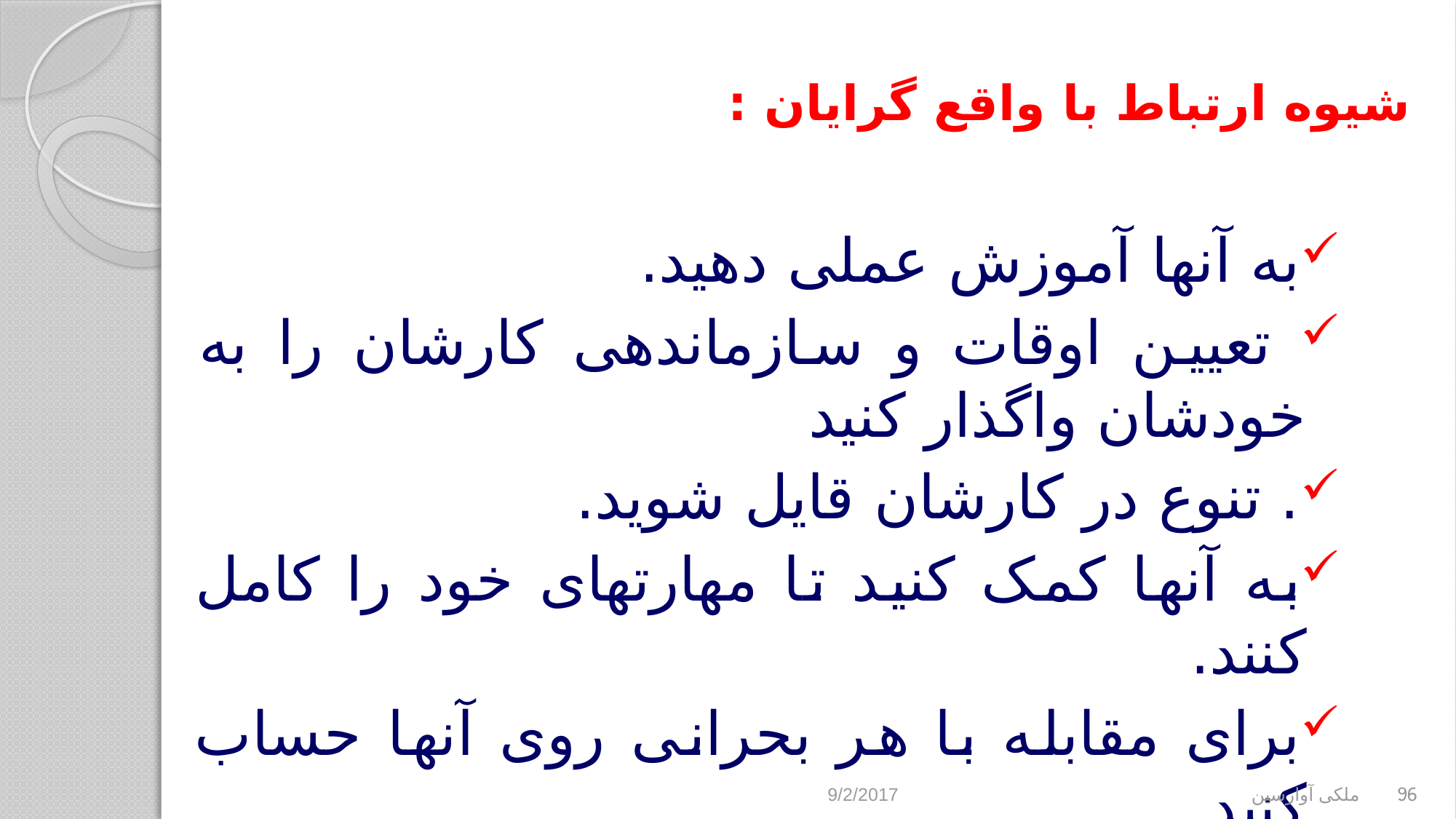

# شیوه ارتباط با واقع گرایان :
به آنها آموزش عملی دهید.
 تعیین اوقات و سازماندهی کارشان را به خودشان واگذار کنید
. تنوع در کارشان قایل شوید.
به آنها کمک کنید تا مهارتهای خود را کامل کنند.
برای مقابله با هر بحرانی روی آنها حساب کنید.
 نشان دهید از همکاری با آنها لذت می برید.
9/2/2017
ملکی آوارسین
96